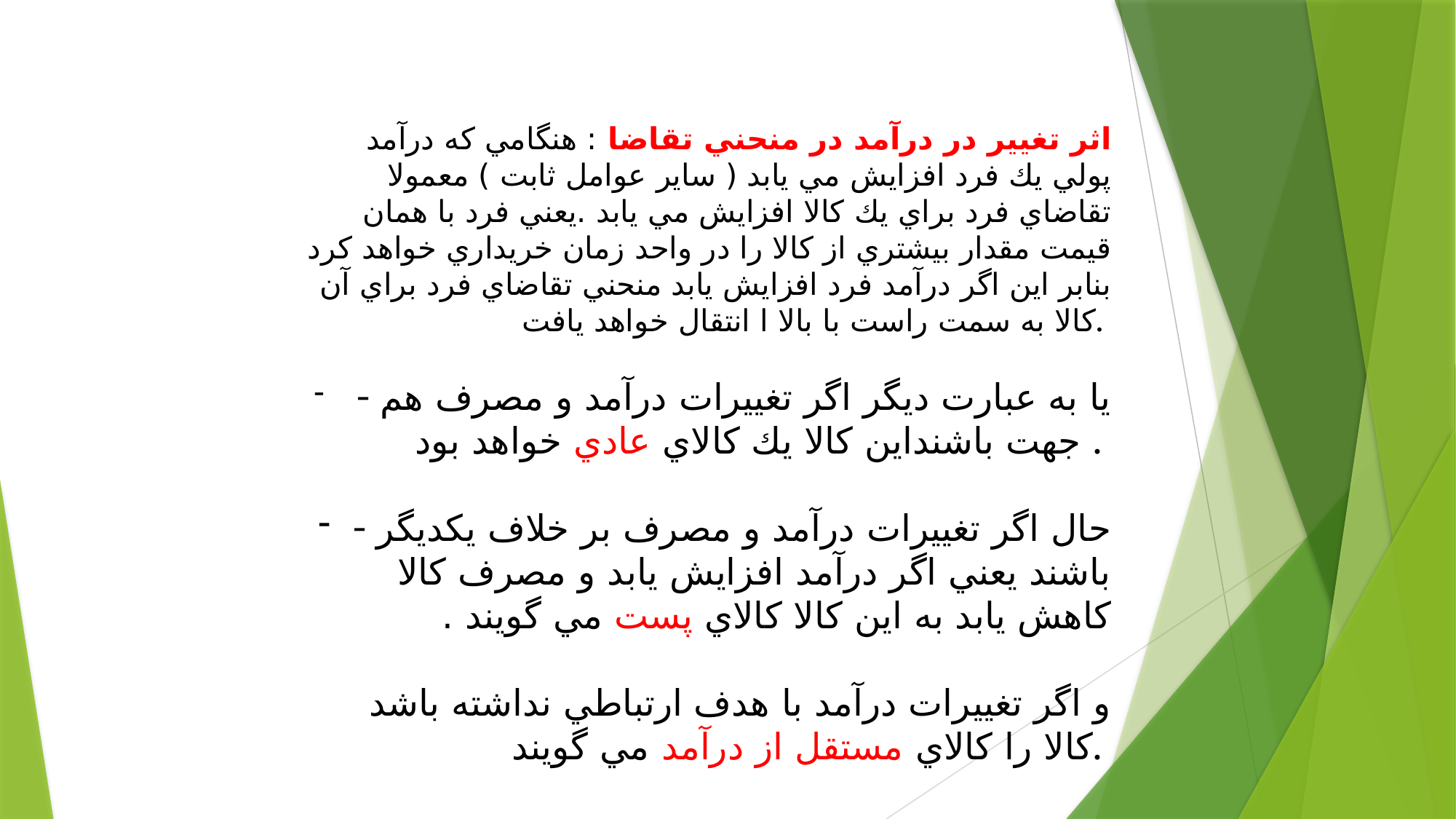

اثر تغيير در درآمد در منحني تقاضا : هنگامي كه درآمد پولي يك فرد افزايش مي يابد ( ساير عوامل ثابت ) معمولا تقاضاي فرد براي يك كالا افزايش مي يابد .يعني فرد با همان قيمت مقدار بيشتري از كالا را در واحد زمان خريداري خواهد كرد بنابر اين اگر درآمد فرد افزايش يابد منحني تقاضاي فرد براي آن كالا به سمت راست با بالا ا انتقال خواهد يافت.

 - يا به عبارت ديگر اگر تغييرات درآمد و مصرف هم جهت باشنداين كالا يك كالاي عادي خواهد بود .

- حال اگر تغييرات درآمد و مصرف بر خلاف يكديگر باشند يعني اگر درآمد افزايش يابد و مصرف كالا كاهش يابد به اين كالا كالاي پست مي گويند .
و اگر تغييرات درآمد با هدف ارتباطي نداشته باشد کالا را كالاي مستقل از درآمد مي گويند.